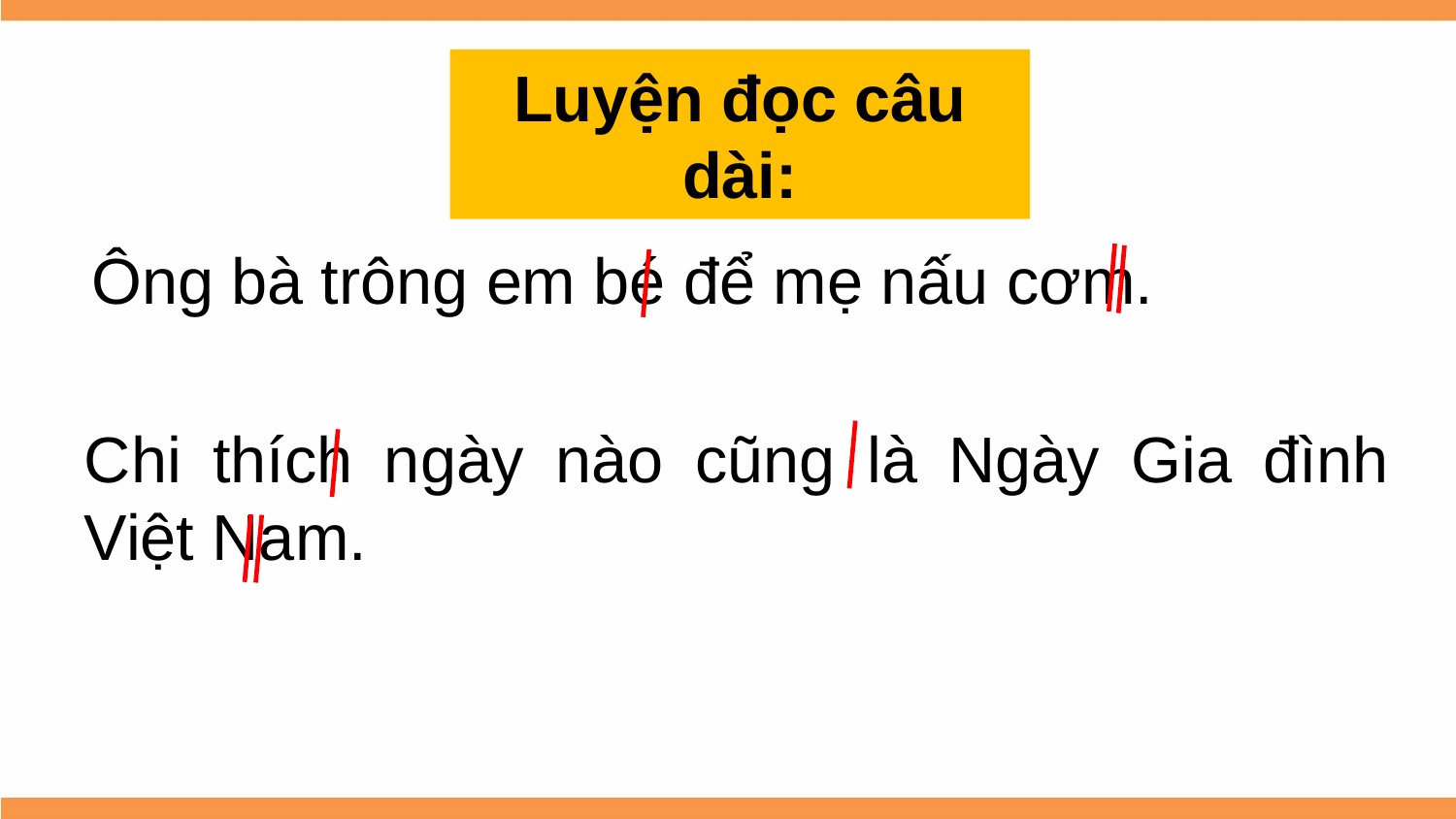

Luyện đọc câu dài:
Ông bà trông em bé để mẹ nấu cơm.
Chi thích ngày nào cũng là Ngày Gia đình Việt Nam.